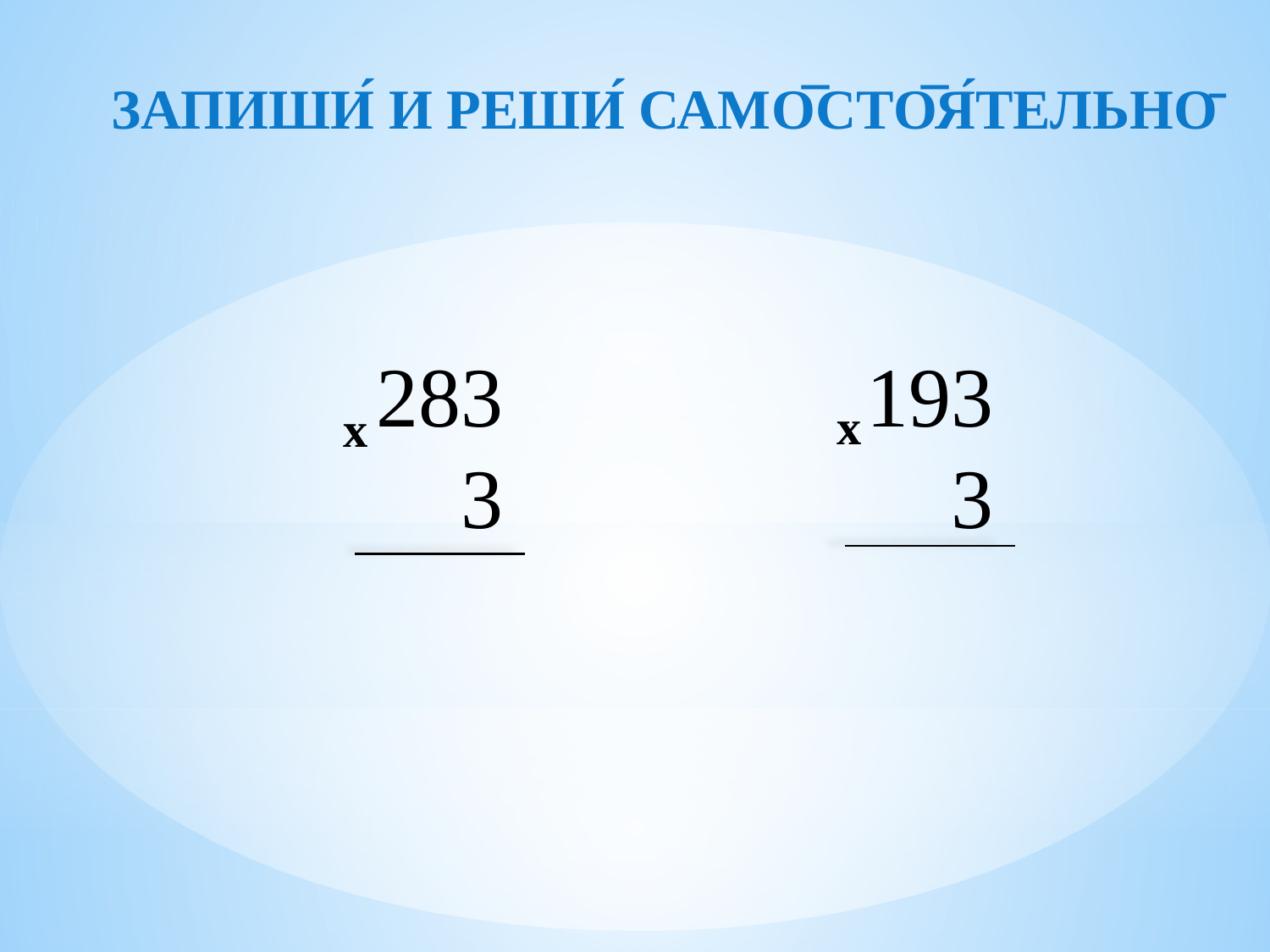

ЗАПИШИ́ И РЕШИ́ САМО̅СТО̅Я́ТЕЛЬНО̄
283
    3
193
    3
х
х